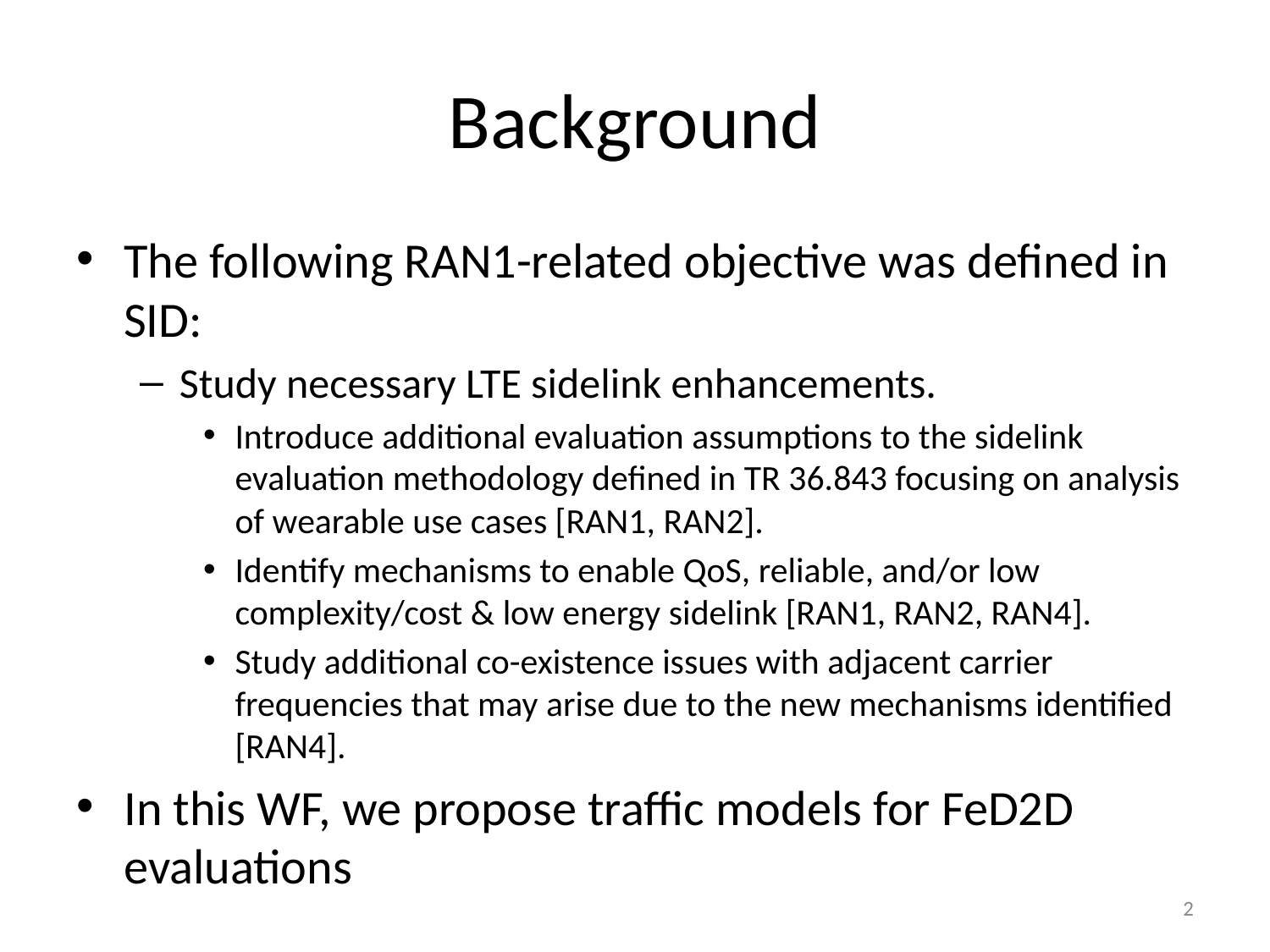

# Background
The following RAN1-related objective was defined in SID:
Study necessary LTE sidelink enhancements.
Introduce additional evaluation assumptions to the sidelink evaluation methodology defined in TR 36.843 focusing on analysis of wearable use cases [RAN1, RAN2].
Identify mechanisms to enable QoS, reliable, and/or low complexity/cost & low energy sidelink [RAN1, RAN2, RAN4].
Study additional co-existence issues with adjacent carrier frequencies that may arise due to the new mechanisms identified [RAN4].
In this WF, we propose traffic models for FeD2D evaluations

2